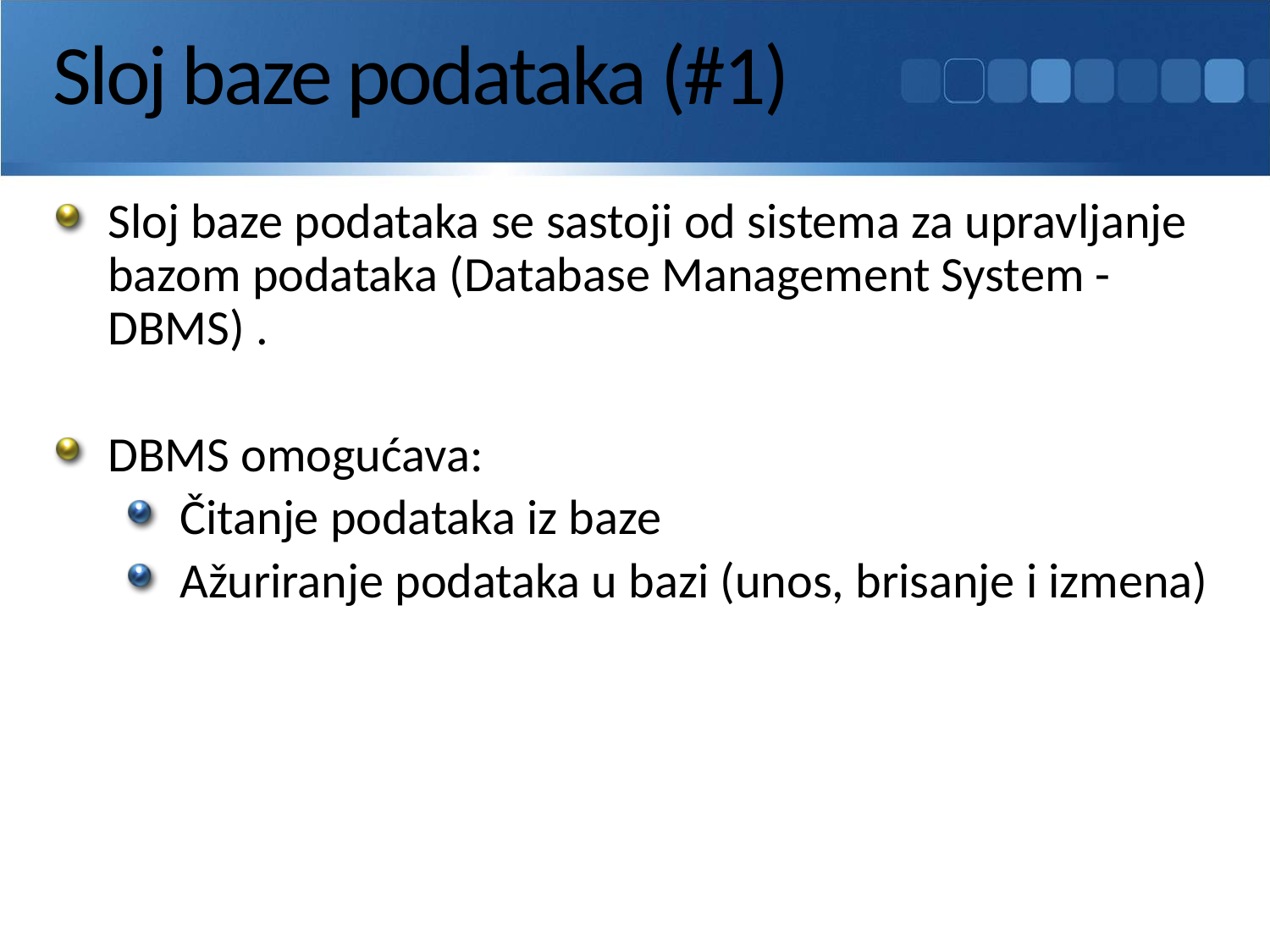

# Sloj baze podataka (#1)
Sloj baze podataka se sastoji od sistema za upravljanje bazom podataka (Database Management System - DBMS) .

DBMS omogućava:
Čitanje podataka iz baze
Ažuriranje podataka u bazi (unos, brisanje i izmena)